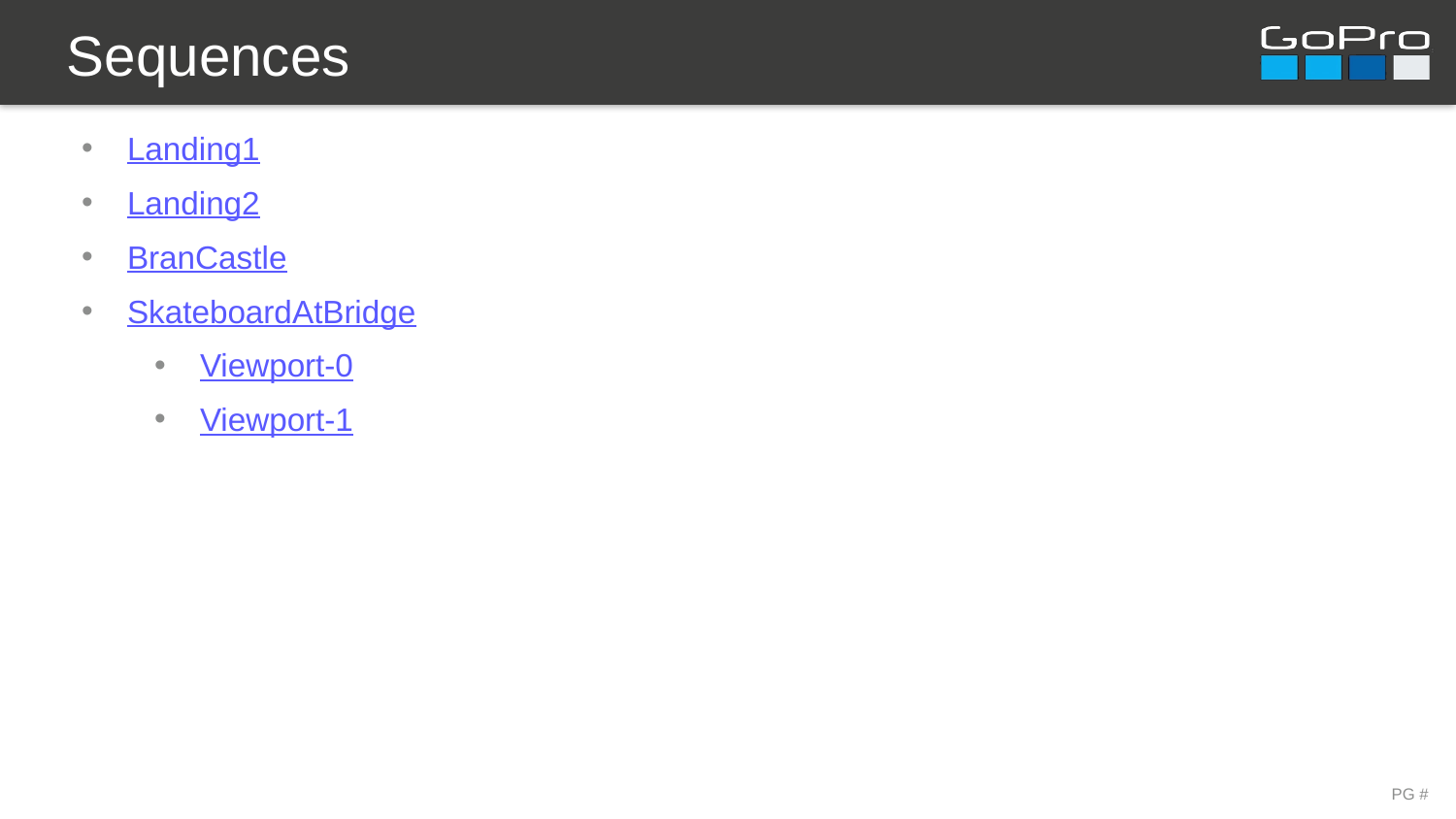

Sequences
Landing1
Landing2
BranCastle
SkateboardAtBridge
Viewport-0
Viewport-1
PG #